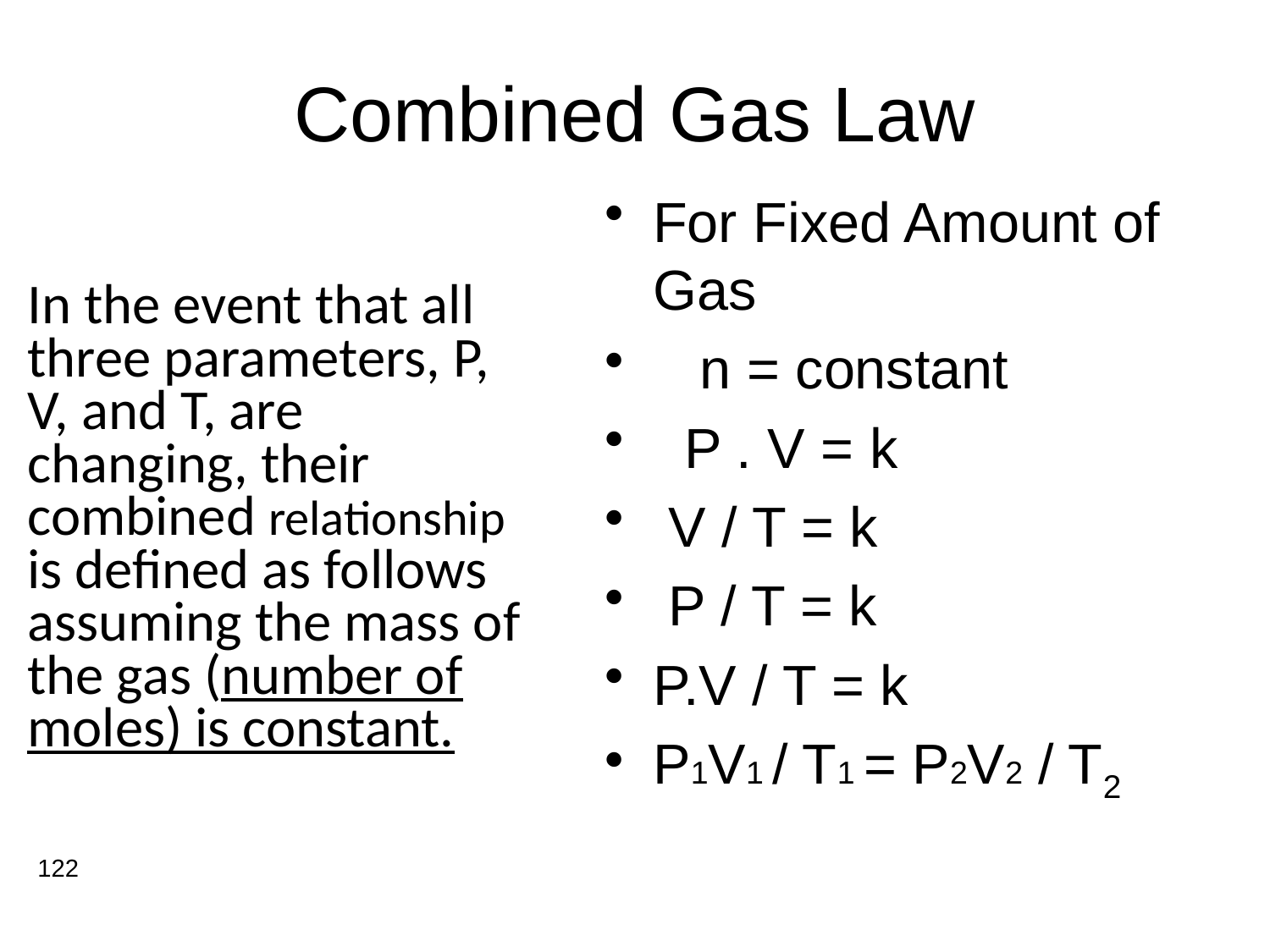

# Combined Gas Law
For Fixed Amount of Gas
   n = constant
  P . V = k
 V / T = k
 P / T = k
P.V / T = k
P1V1 / T1 = P2V2 / T2
In the event that all three parameters, P, V, and T, are changing, their combined relationship is defined as follows assuming the mass of the gas (number of moles) is constant.
122